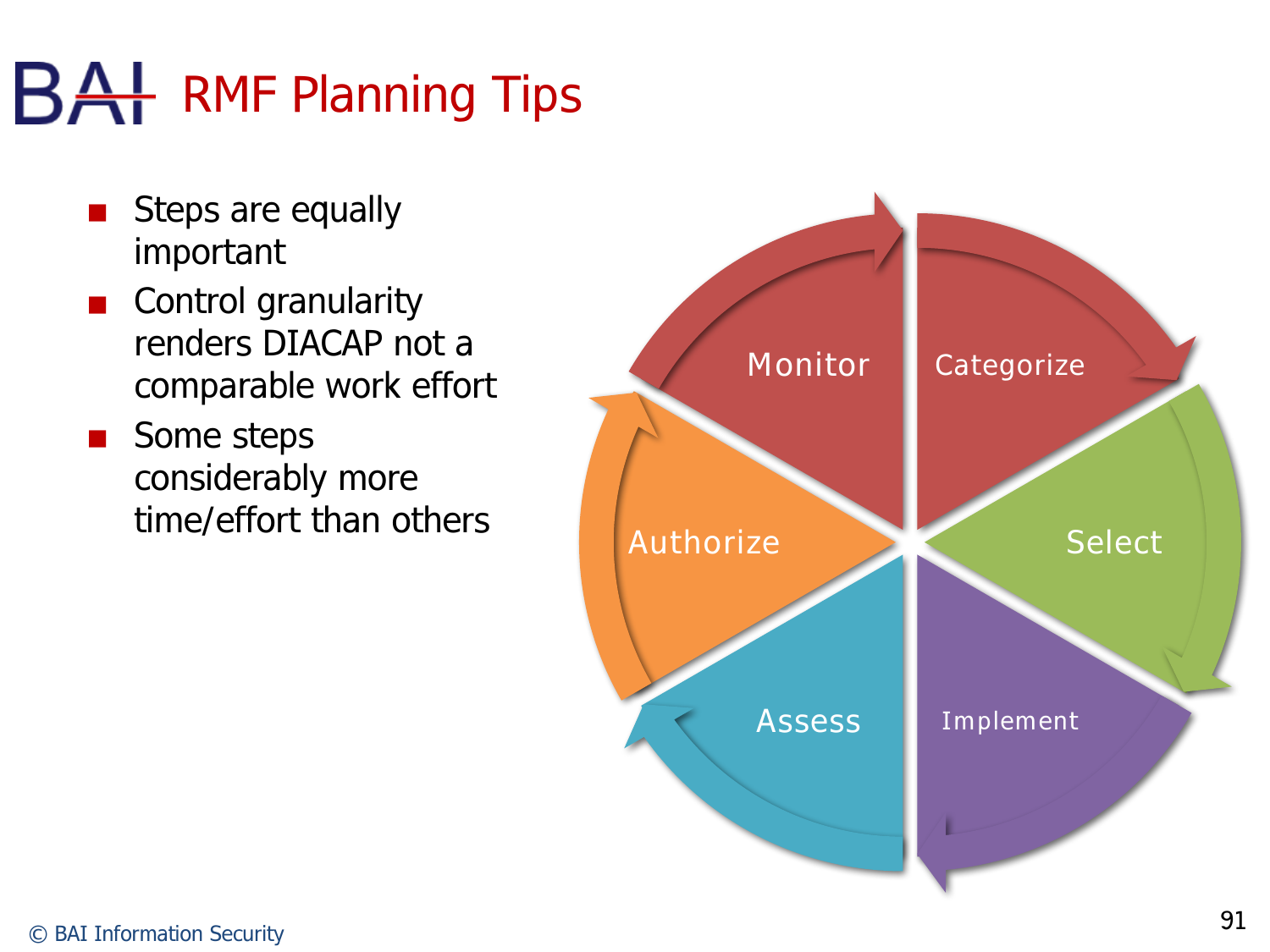

# RMF Planning Tips
Steps are equally important
Control granularity renders DIACAP not a comparable work effort
Some steps considerably more time/effort than others

Monitor
Categorize
Authorize
Select
Assess
Implement